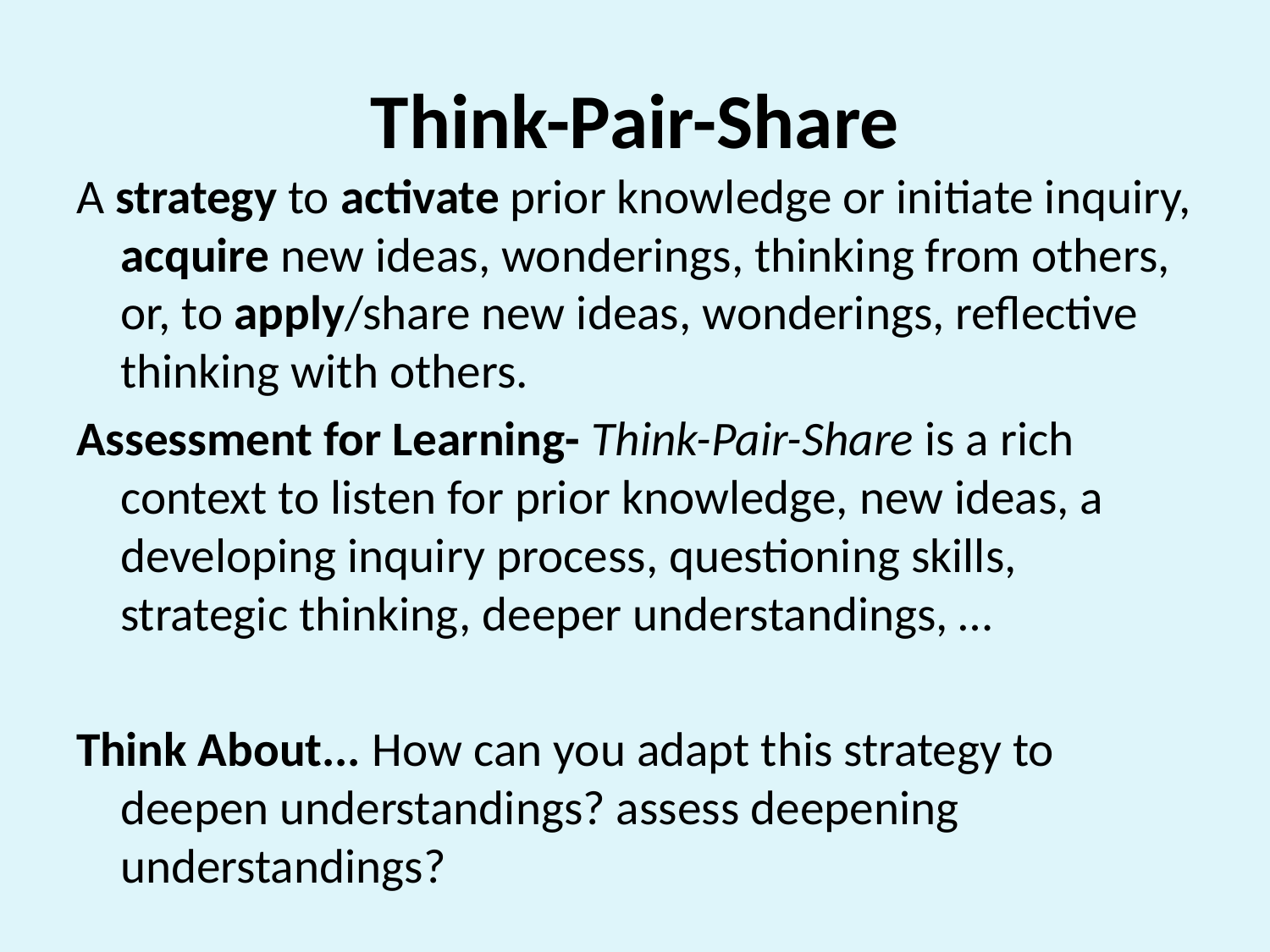

# Think-Pair-Share
A strategy to activate prior knowledge or initiate inquiry, acquire new ideas, wonderings, thinking from others, or, to apply/share new ideas, wonderings, reflective thinking with others.
Assessment for Learning- Think-Pair-Share is a rich context to listen for prior knowledge, new ideas, a developing inquiry process, questioning skills, strategic thinking, deeper understandings, …

Think About... How can you adapt this strategy to deepen understandings? assess deepening understandings?